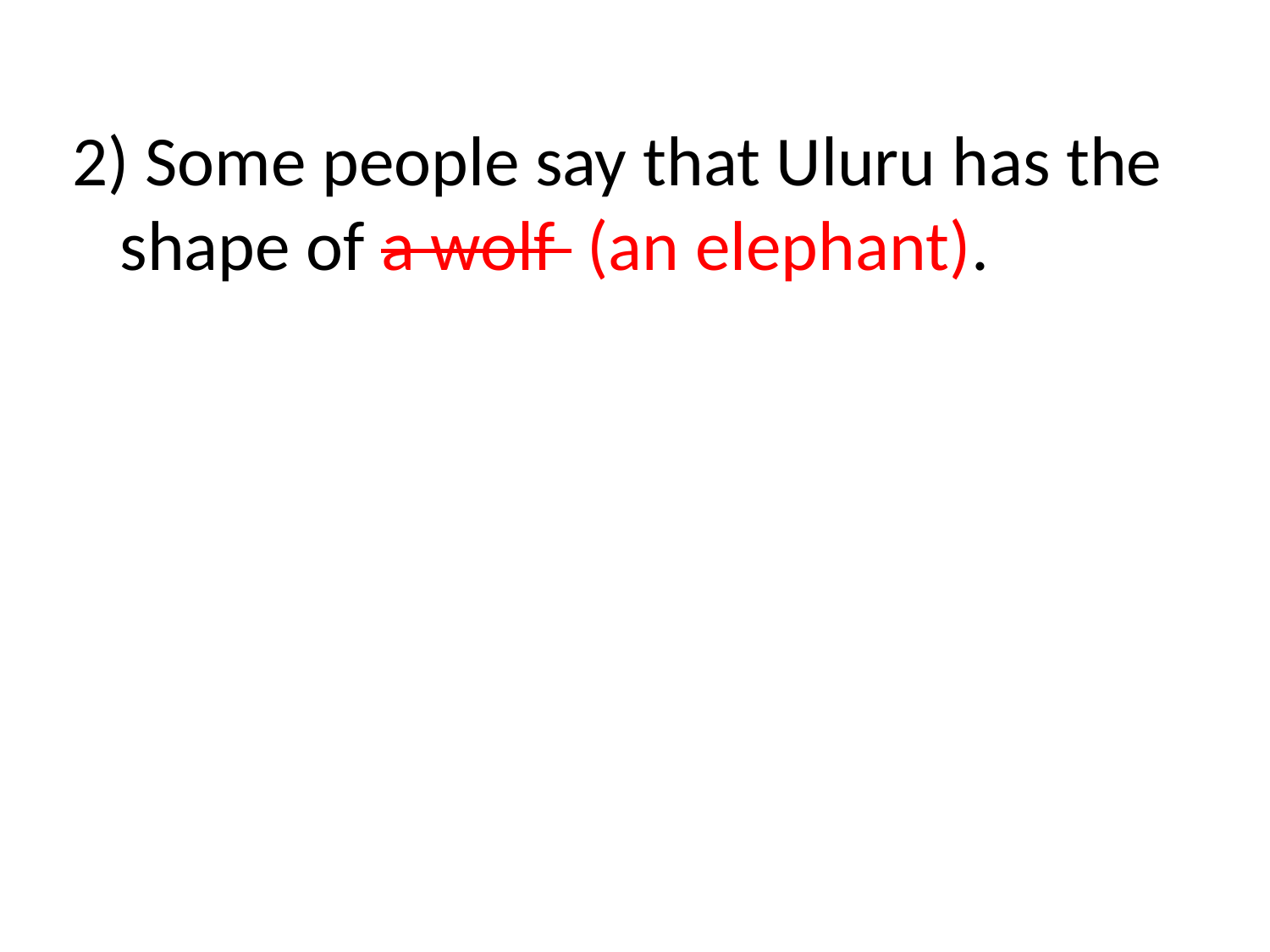

2) Some people say that Uluru has the shape of a wolf  (an elephant).